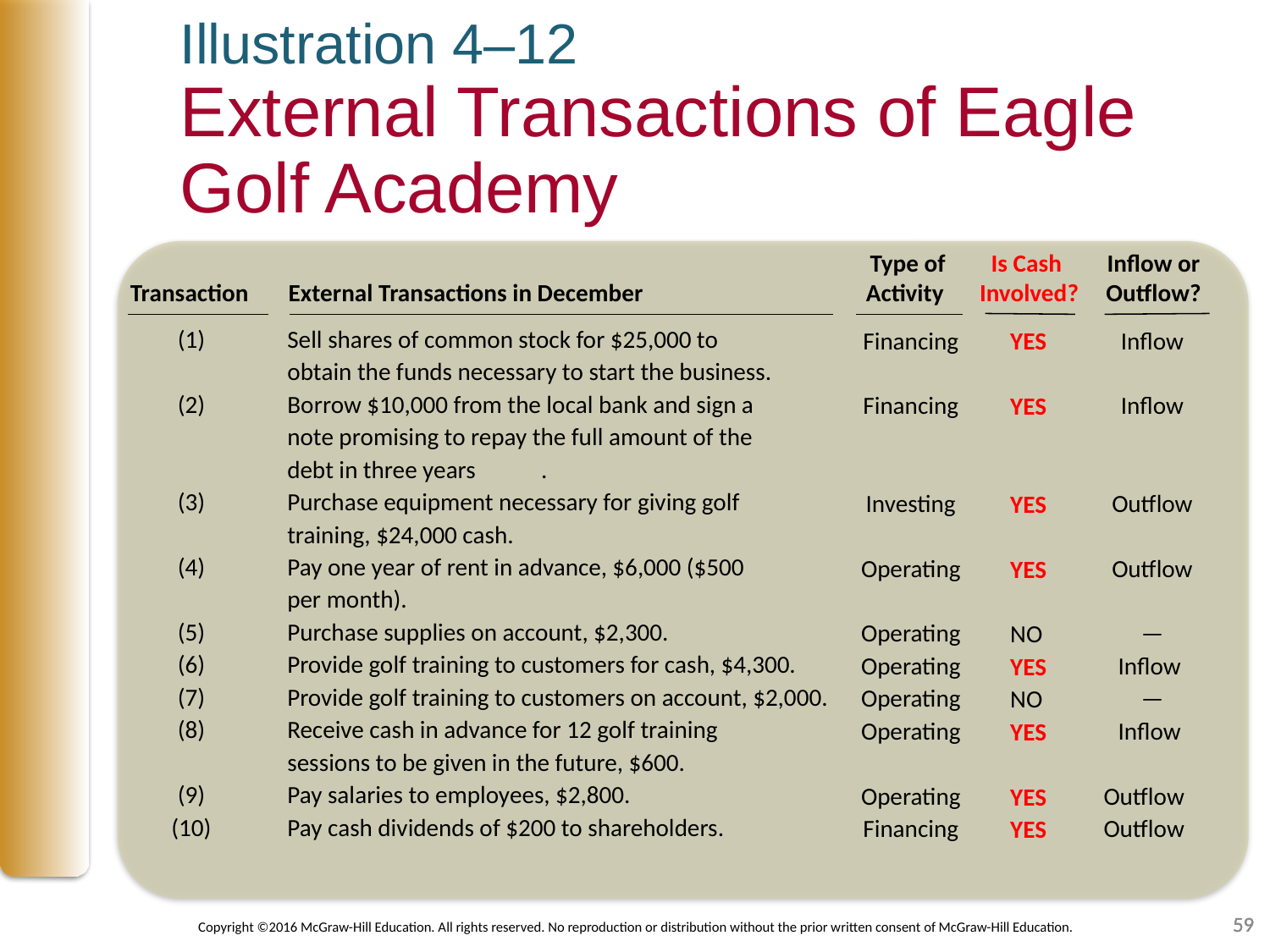

# Illustration 4–12 External Transactions of Eagle Golf Academy

		Type of	Is Cash	Inflow or
Transaction 	External Transactions in December 	Activity 	  Involved? 	 Outflow?
	(1)	Sell shares of common stock for $25,000 to
		obtain the funds necessary to start the business.
	(2)	Borrow $10,000 from the local bank and sign a
		note promising to repay the full amount of the
		debt in three years	.
	(3)	Purchase equipment necessary for giving golf
		training, $24,000 cash.
	(4)	Pay one year of rent in advance, $6,000 ($500
		per month).
	(5)	Purchase supplies on account, $2,300.
	(6)	Provide golf training to customers for cash, $4,300.
	(7)	Provide golf training to customers on account, $2,000.
	(8)	Receive cash in advance for 12 golf training
		sessions to be given in the future, $600.
	(9)	Pay salaries to employees, $2,800.
	(10)	Pay cash dividends of $200 to shareholders.

	Financing 	 	Inflow

	Financing 	 	Inflow

	Investing 	 	Outflow

	Operating 	 	Outflow

	Operating 	 	—
	Operating 	 	Inflow
	Operating 	 	—
	Operating 	 	Inflow

	Operating 	 	Outflow
	Financing 	 	Outflow
YES

YES

YES

YES

NO
YES
NO
YES

YES
YES
59
59
59
Copyright ©2016 McGraw-Hill Education. All rights reserved. No reproduction or distribution without the prior written consent of McGraw-Hill Education.